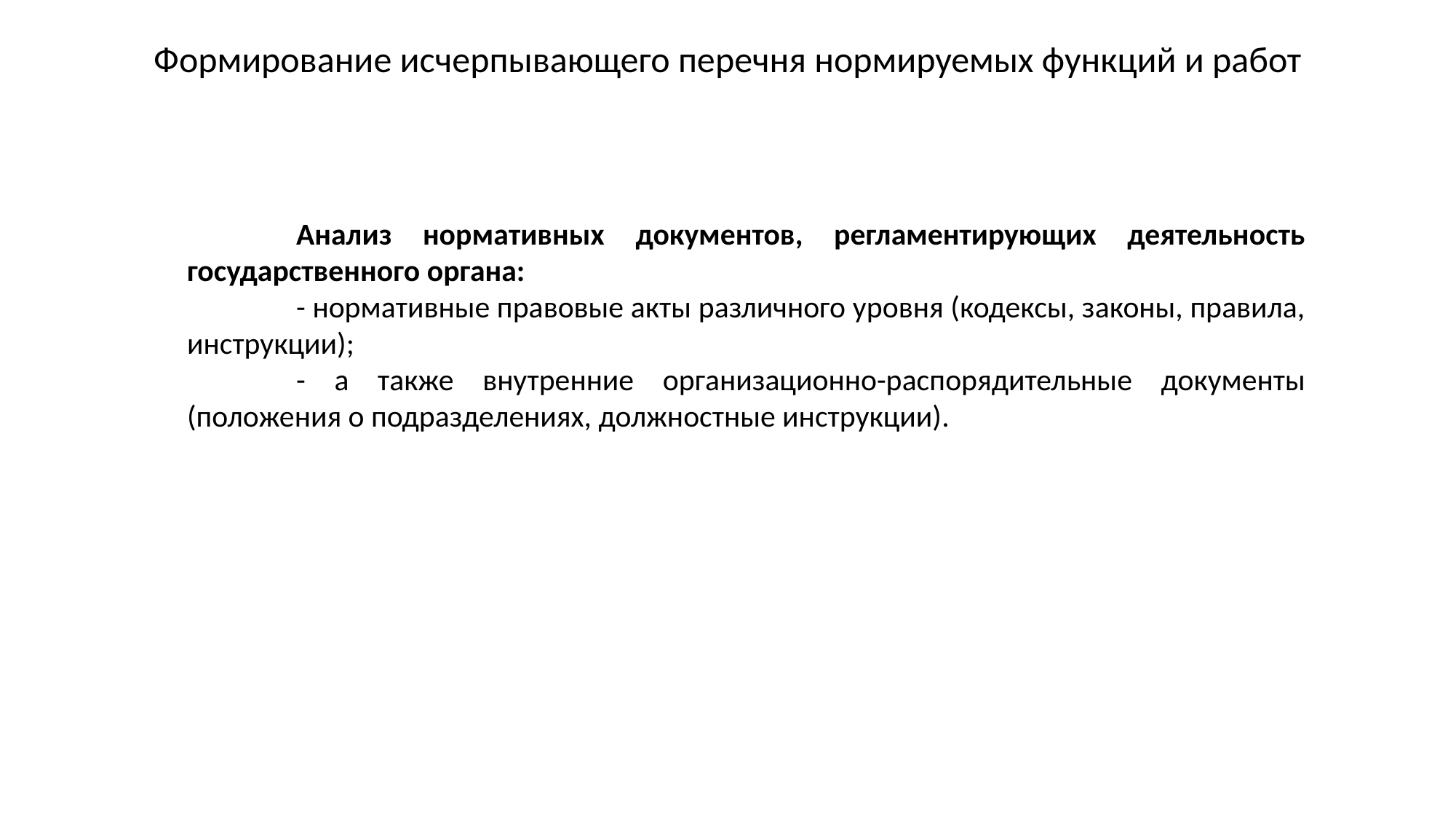

Формирование исчерпывающего перечня нормируемых функций и работ
	Анализ нормативных документов, регламентирующих деятельность государственного органа:
	- нормативные правовые акты различного уровня (кодексы, законы, правила, инструкции);
	- а также внутренние организационно-распорядительные документы (положения о подразделениях, должностные инструкции).